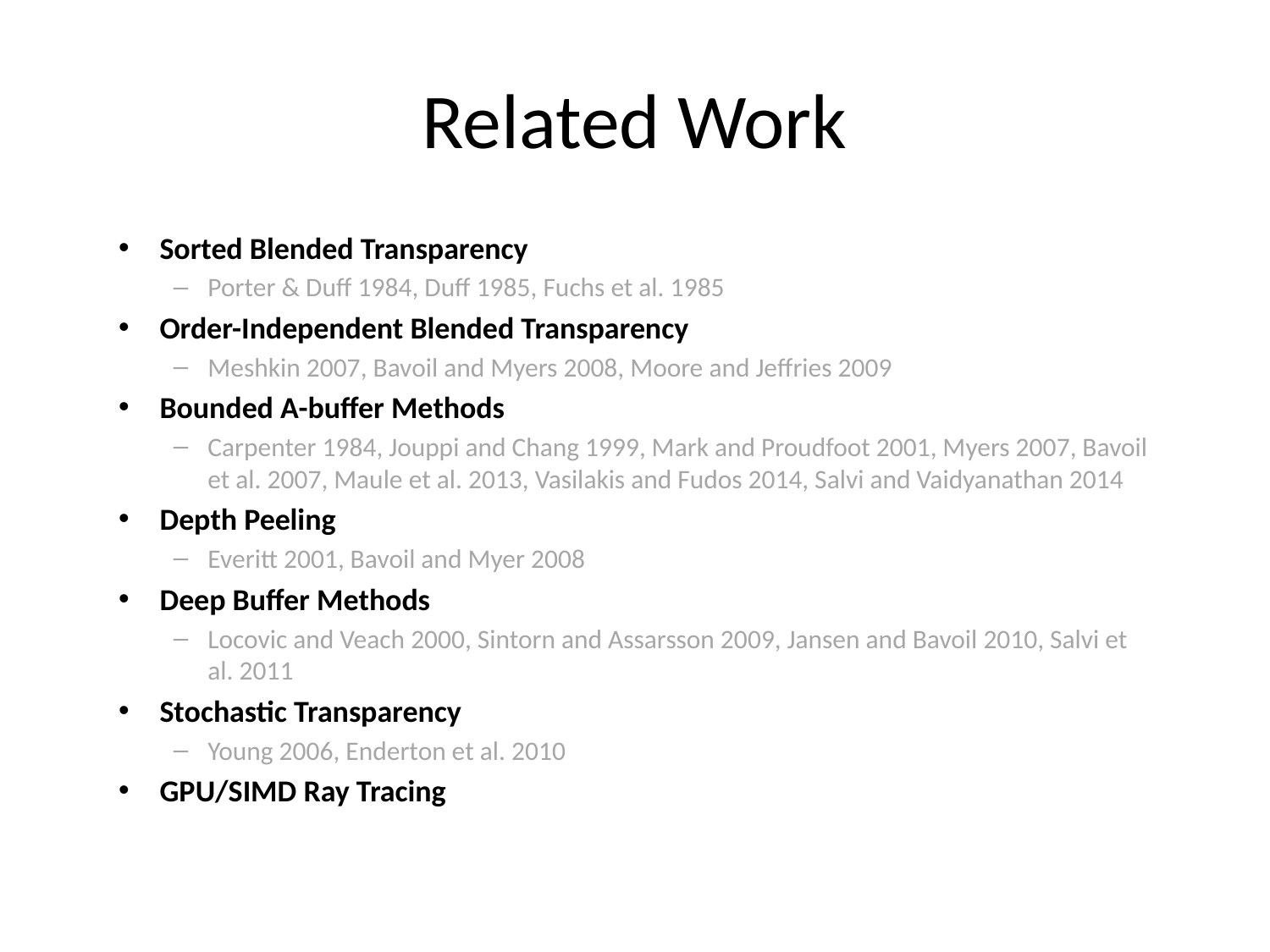

# Related Work
Sorted Blended Transparency
Porter & Duff 1984, Duff 1985, Fuchs et al. 1985
Order-Independent Blended Transparency
Meshkin 2007, Bavoil and Myers 2008, Moore and Jeffries 2009
Bounded A-buffer Methods
Carpenter 1984, Jouppi and Chang 1999, Mark and Proudfoot 2001, Myers 2007, Bavoil et al. 2007, Maule et al. 2013, Vasilakis and Fudos 2014, Salvi and Vaidyanathan 2014
Depth Peeling
Everitt 2001, Bavoil and Myer 2008
Deep Buffer Methods
Locovic and Veach 2000, Sintorn and Assarsson 2009, Jansen and Bavoil 2010, Salvi et al. 2011
Stochastic Transparency
Young 2006, Enderton et al. 2010
GPU/SIMD Ray Tracing